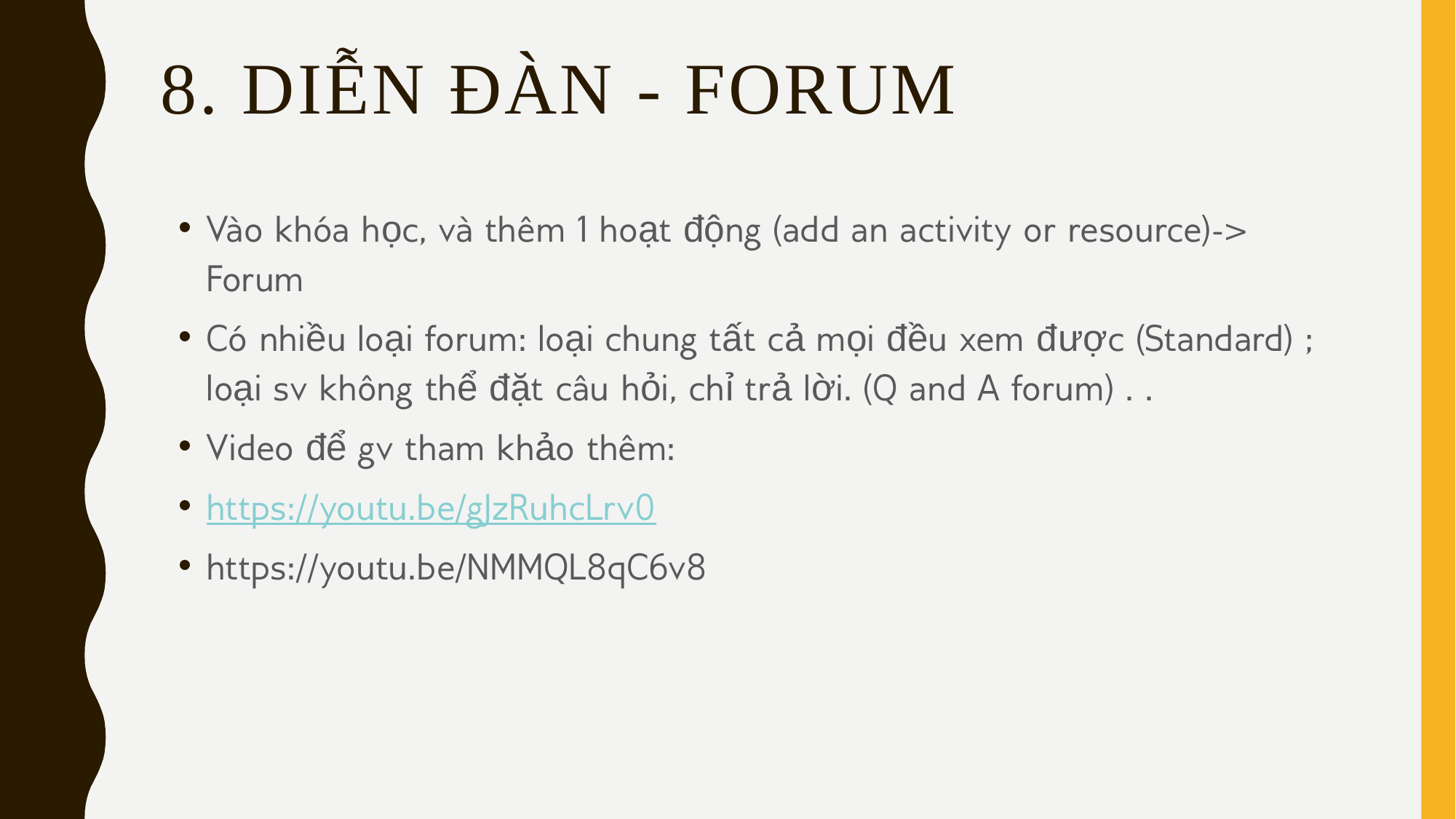

# 8. diễn đàn - forum
Vào khóa học, và thêm 1 hoạt động (add an activity or resource)-> Forum
Có nhiều loại forum: loại chung tất cả mọi đều xem được (Standard) ; loại sv không thể đặt câu hỏi, chỉ trả lời. (Q and A forum) . .
Video để gv tham khảo thêm:
https://youtu.be/gJzRuhcLrv0
https://youtu.be/NMMQL8qC6v8